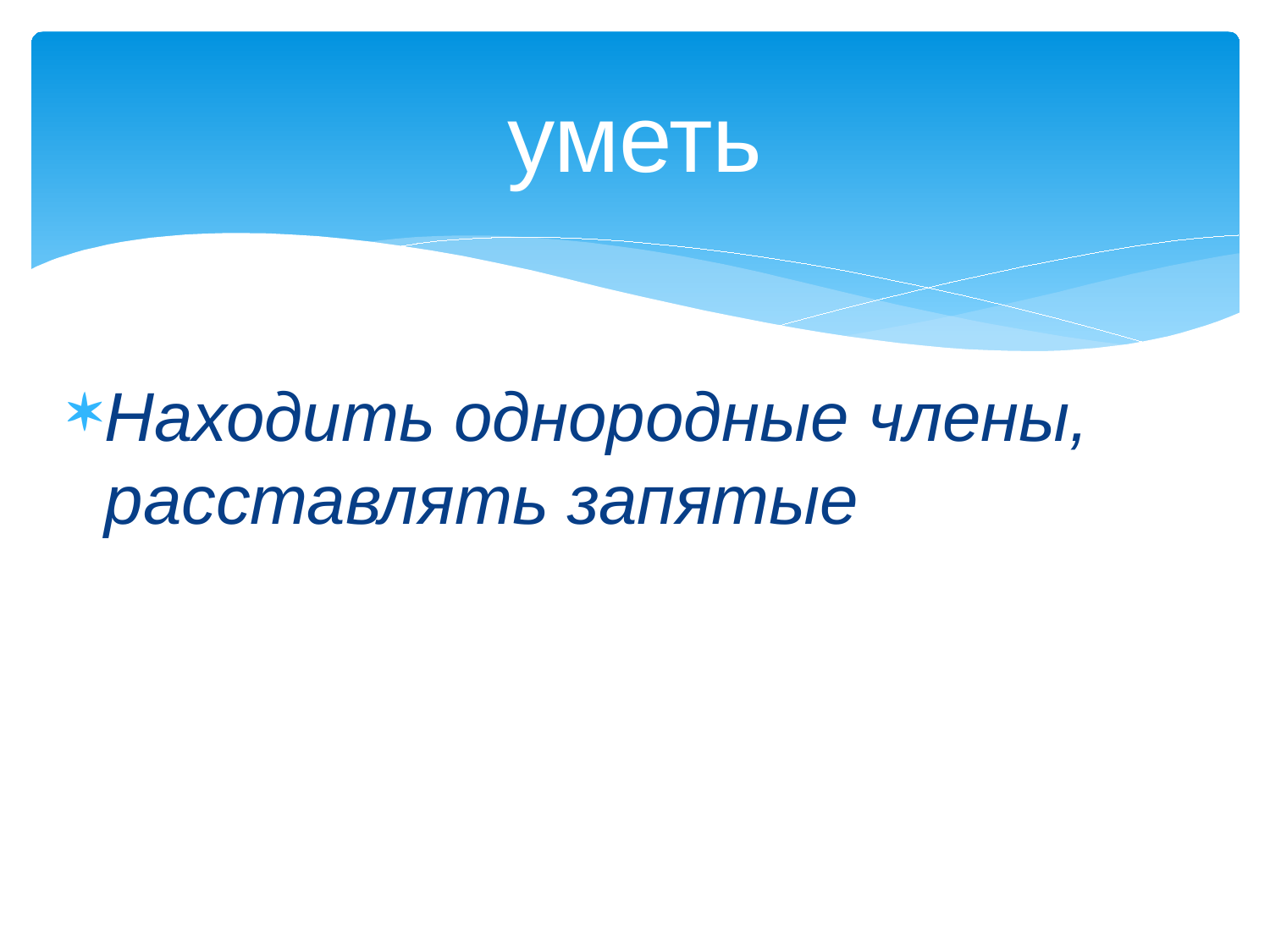

# уметь
Находить однородные члены, расставлять запятые